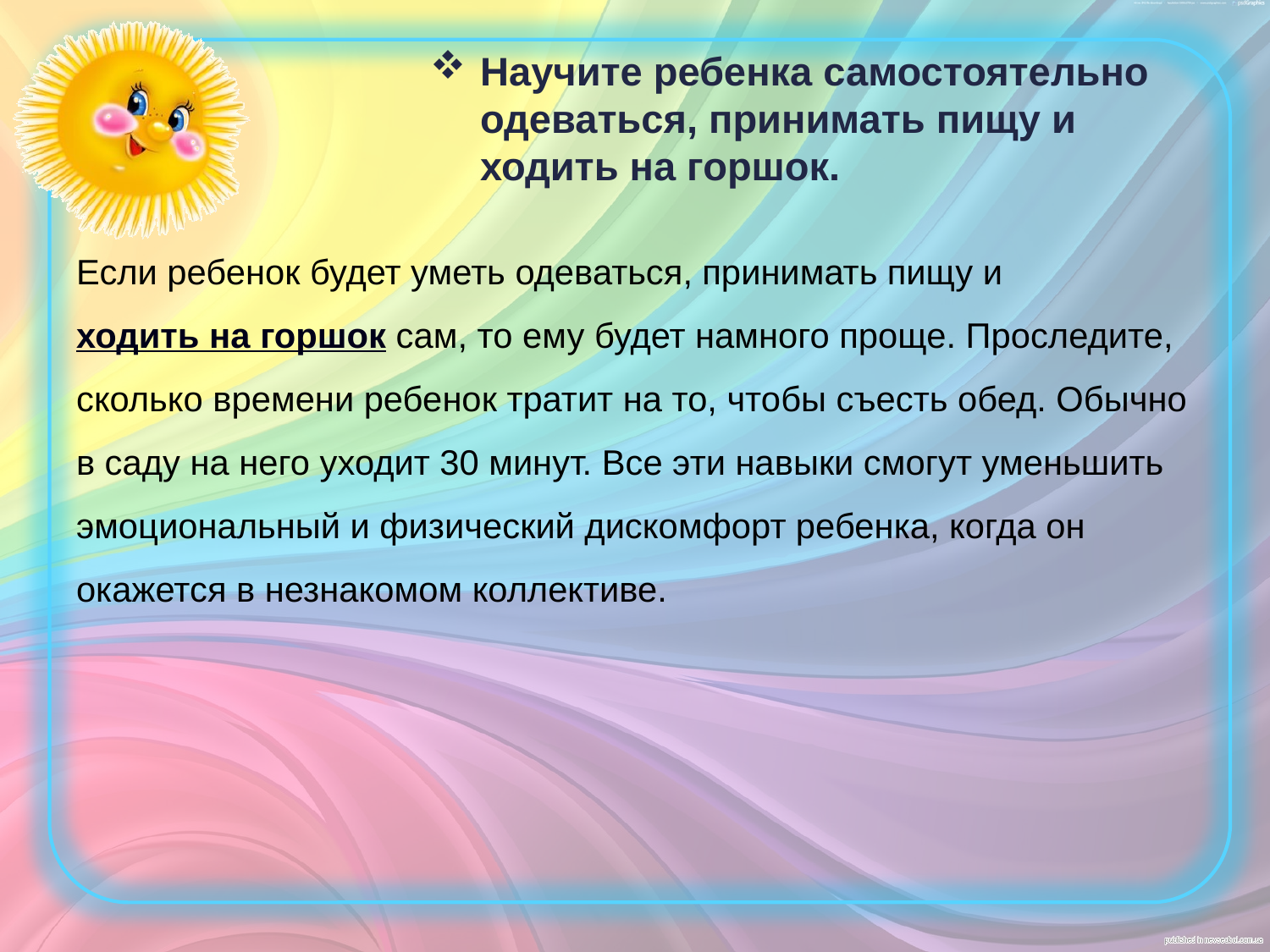

# Научите ребенка самостоятельно одеваться, принимать пищу и ходить на горшок.
Если ребенок будет уметь одеваться, принимать пищу и ходить на горшок сам, то ему будет намного проще. Проследите, сколько времени ребенок тратит на то, чтобы съесть обед. Обычно в саду на него уходит 30 минут. Все эти навыки смогут уменьшить эмоциональный и физический дискомфорт ребенка, когда он окажется в незнакомом коллективе.